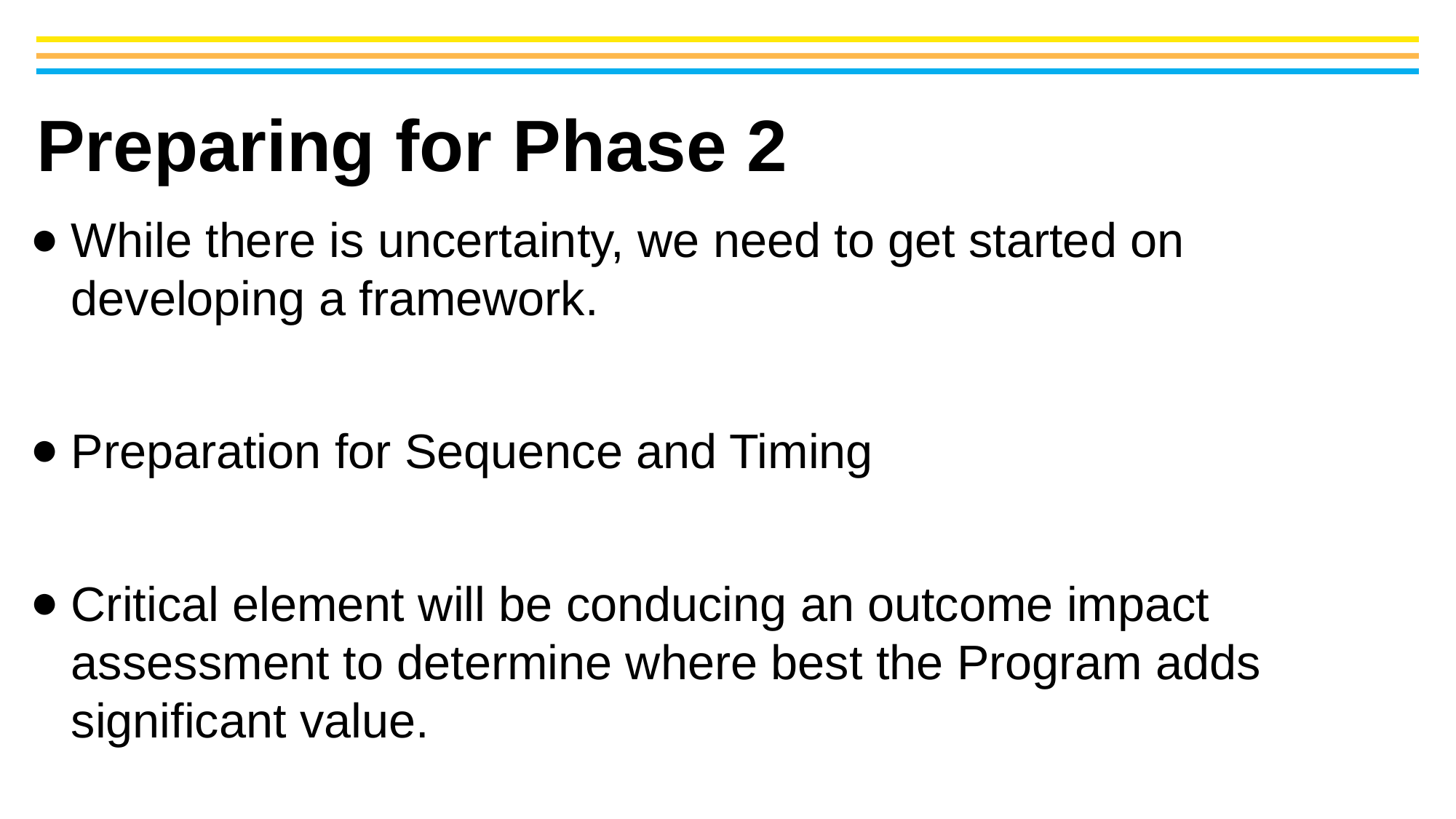

# Preparing for Phase 2
While there is uncertainty, we need to get started on developing a framework.

Preparation for Sequence and Timing

Critical element will be conducing an outcome impact assessment to determine where best the Program adds significant value.